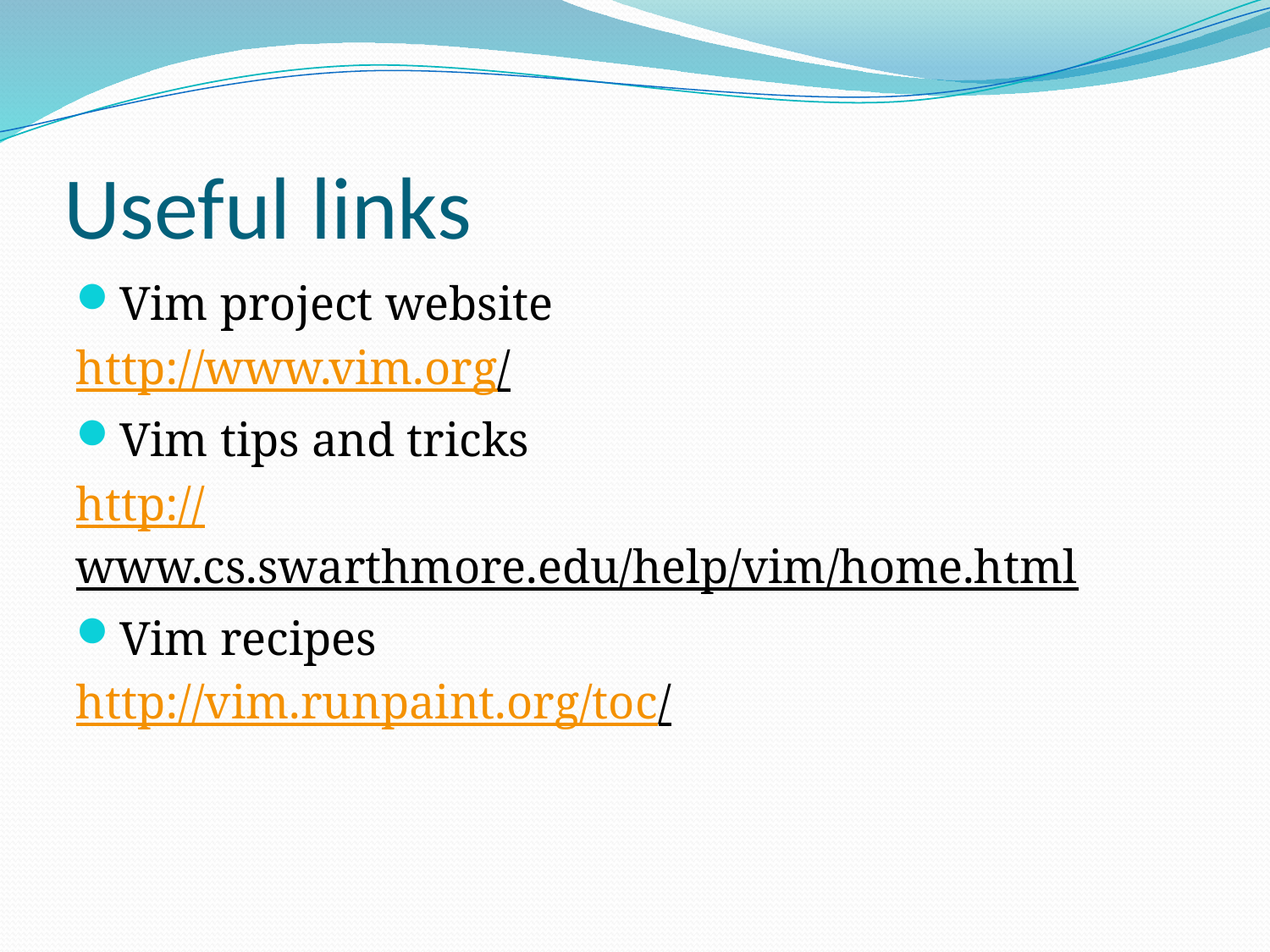

# Useful links
Vim project website
http://www.vim.org/
Vim tips and tricks
http://www.cs.swarthmore.edu/help/vim/home.html
Vim recipes
http://vim.runpaint.org/toc/